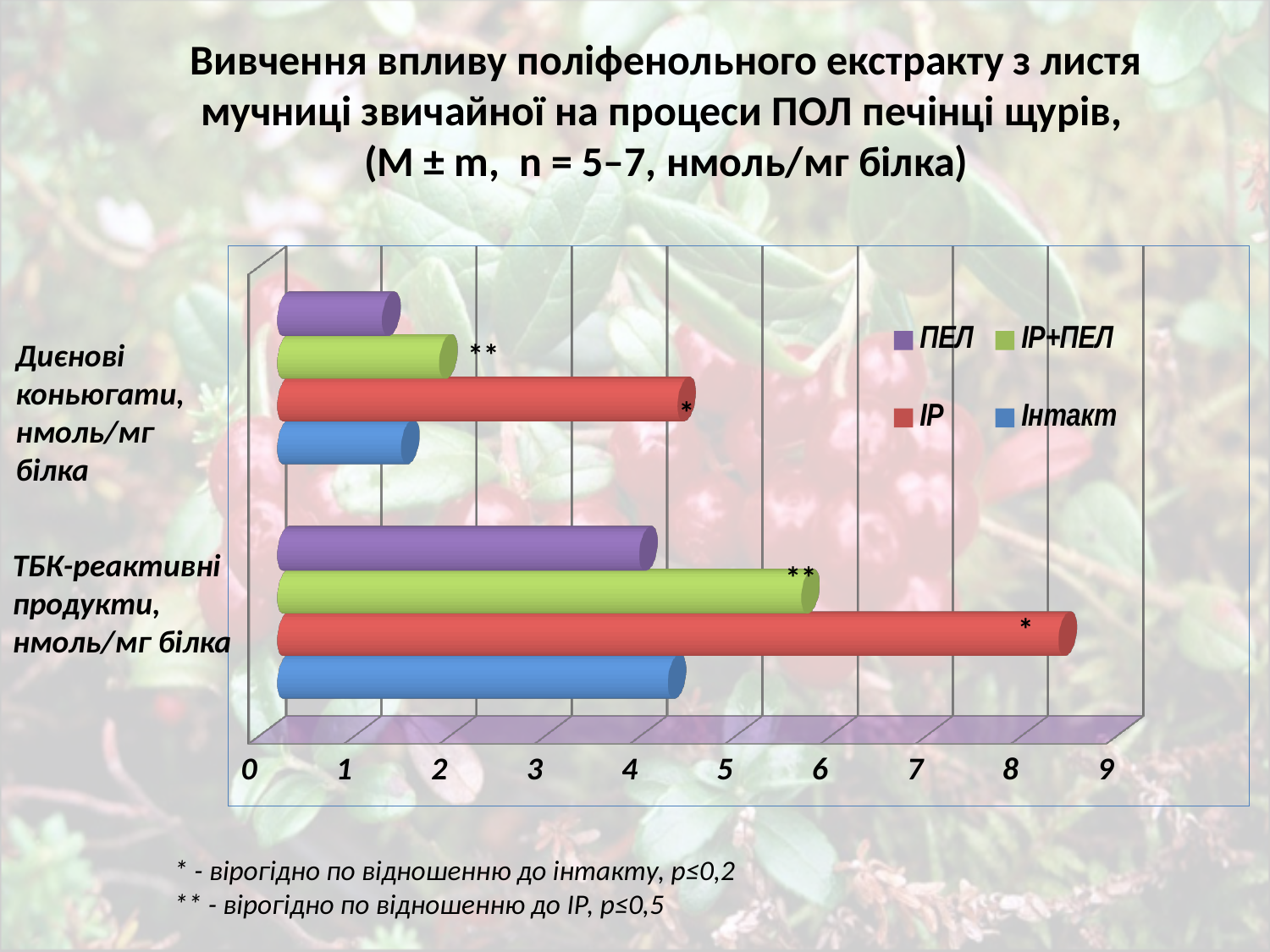

Вивчення впливу поліфенольного екстракту з листя мучниці звичайної на процеси ПОЛ печінці щурів,
(M ± m,  n = 5–7, нмоль/мг білка)

[unsupported chart]

Диєнові коньюгати, нмоль/мг білка
**
*
ТБК-реактивні продукти, нмоль/мг білка
**
*
* - вірогідно по відношенню до інтакту, р≤0,2
** - вірогідно по відношенню до ІР, р≤0,5